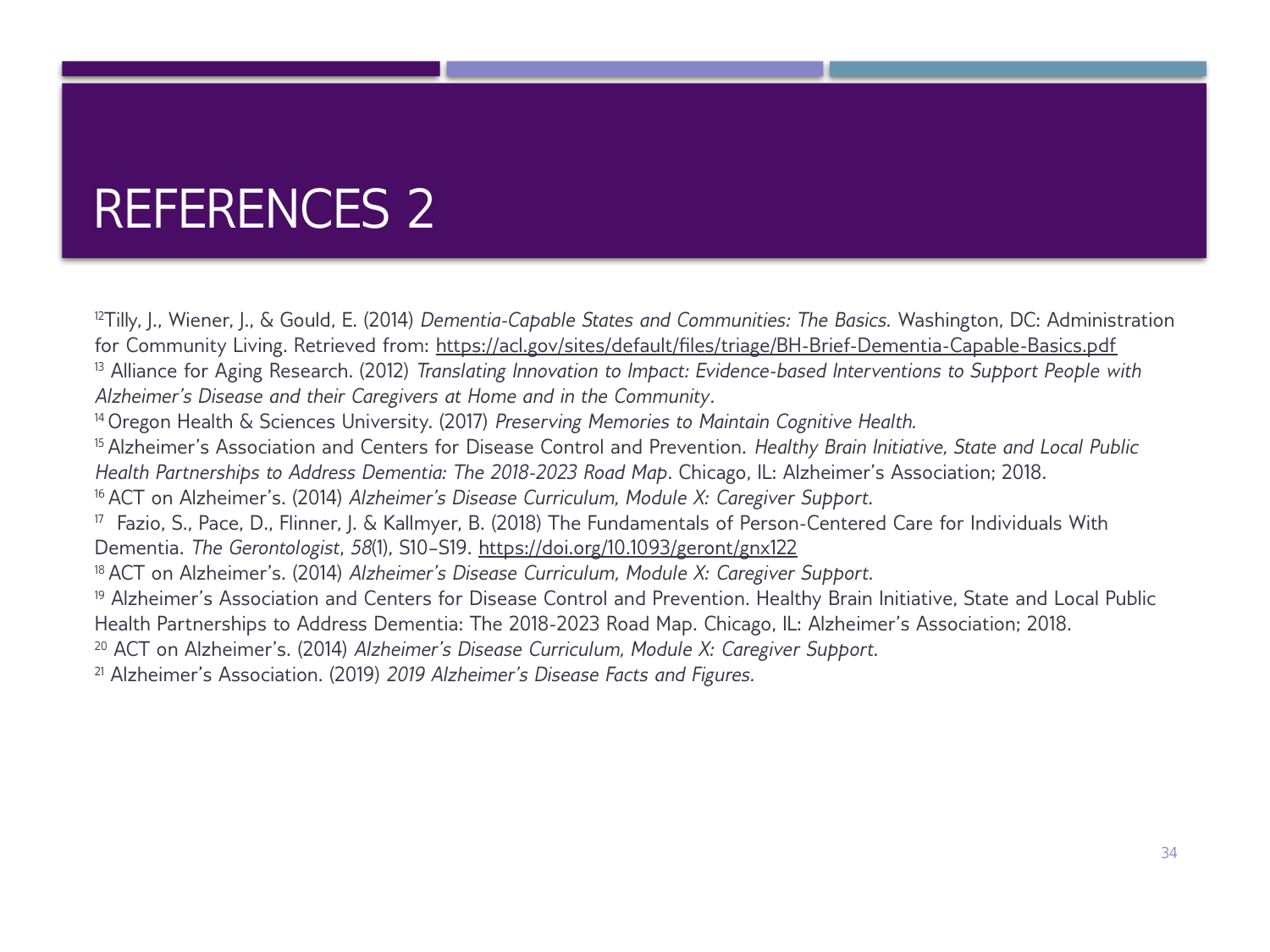

# References 2
12Tilly, J., Wiener, J., & Gould, E. (2014) Dementia-Capable States and Communities: The Basics. Washington, DC: Administration for Community Living. Retrieved from: https://acl.gov/sites/default/files/triage/BH-Brief-Dementia-Capable-Basics.pdf
13 Alliance for Aging Research. (2012) Translating Innovation to Impact: Evidence-based Interventions to Support People with Alzheimer’s Disease and their Caregivers at Home and in the Community.
14 Oregon Health & Sciences University. (2017) Preserving Memories to Maintain Cognitive Health.
15 Alzheimer’s Association and Centers for Disease Control and Prevention. Healthy Brain Initiative, State and Local Public Health Partnerships to Address Dementia: The 2018-2023 Road Map. Chicago, IL: Alzheimer’s Association; 2018.
16 ACT on Alzheimer’s. (2014) Alzheimer’s Disease Curriculum, Module X: Caregiver Support.
17  Fazio, S., Pace, D., Flinner, J. & Kallmyer, B. (2018) The Fundamentals of Person-Centered Care for Individuals With Dementia. The Gerontologist, 58(1), S10–S19. https://doi.org/10.1093/geront/gnx122
18 ACT on Alzheimer’s. (2014) Alzheimer’s Disease Curriculum, Module X: Caregiver Support.
19 Alzheimer’s Association and Centers for Disease Control and Prevention. Healthy Brain Initiative, State and Local Public Health Partnerships to Address Dementia: The 2018-2023 Road Map. Chicago, IL: Alzheimer’s Association; 2018.
20 ACT on Alzheimer’s. (2014) Alzheimer’s Disease Curriculum, Module X: Caregiver Support.
21 Alzheimer’s Association. (2019) 2019 Alzheimer’s Disease Facts and Figures.

34